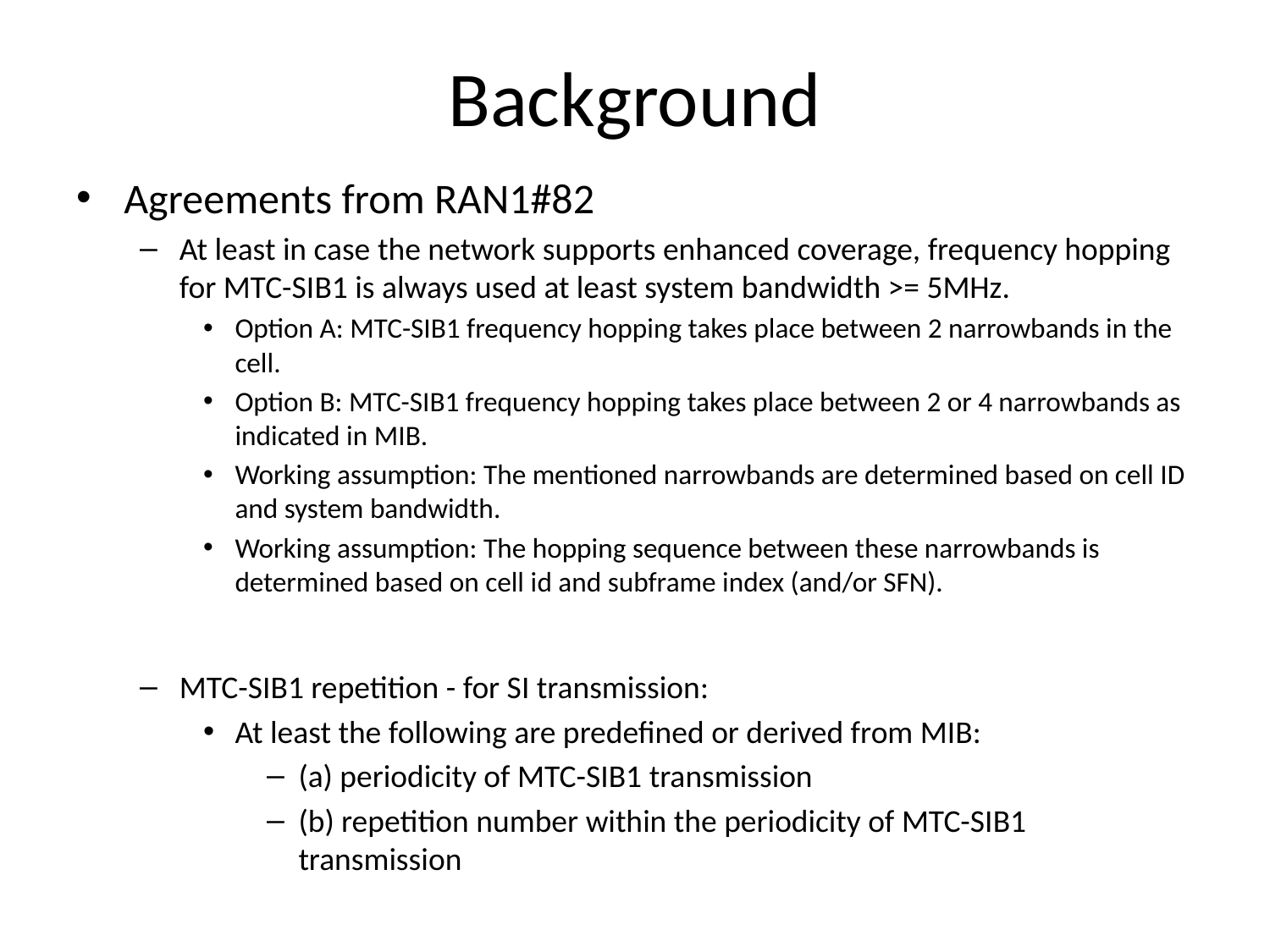

# Background
Agreements from RAN1#82
At least in case the network supports enhanced coverage, frequency hopping for MTC-SIB1 is always used at least system bandwidth >= 5MHz.
Option A: MTC-SIB1 frequency hopping takes place between 2 narrowbands in the cell.
Option B: MTC-SIB1 frequency hopping takes place between 2 or 4 narrowbands as indicated in MIB.
Working assumption: The mentioned narrowbands are determined based on cell ID and system bandwidth.
Working assumption: The hopping sequence between these narrowbands is determined based on cell id and subframe index (and/or SFN).

MTC-SIB1 repetition - for SI transmission:
At least the following are predefined or derived from MIB:
(a) periodicity of MTC-SIB1 transmission
(b) repetition number within the periodicity of MTC-SIB1 transmission